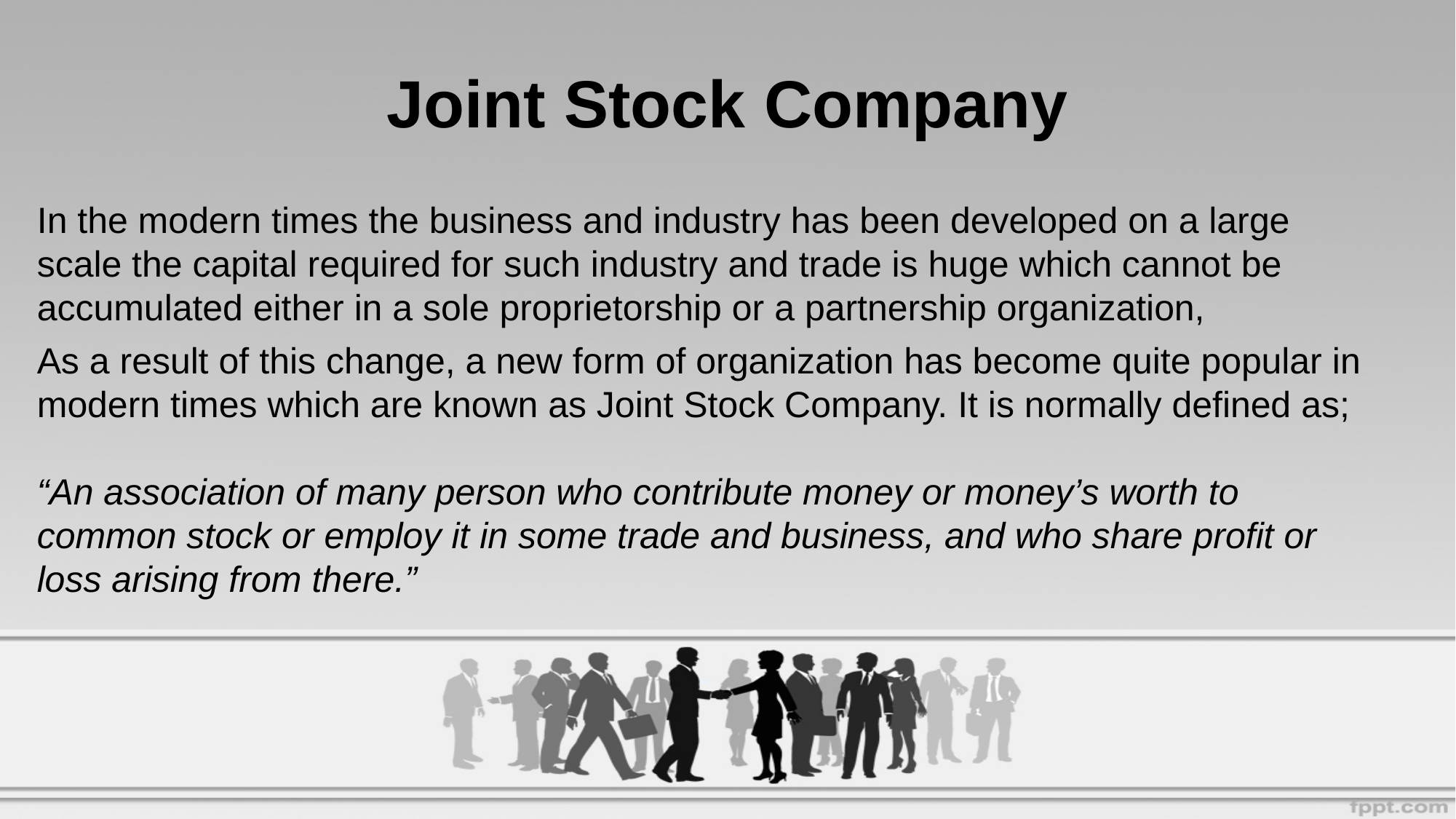

# Joint Stock Company
In the modern times the business and industry has been developed on a large scale the capital required for such industry and trade is huge which cannot be accumulated either in a sole proprietorship or a partnership organization,
As a result of this change, a new form of organization has become quite popular in modern times which are known as Joint Stock Company. It is normally defined as;
“An association of many person who contribute money or money’s worth to common stock or employ it in some trade and business, and who share profit or loss arising from there.”